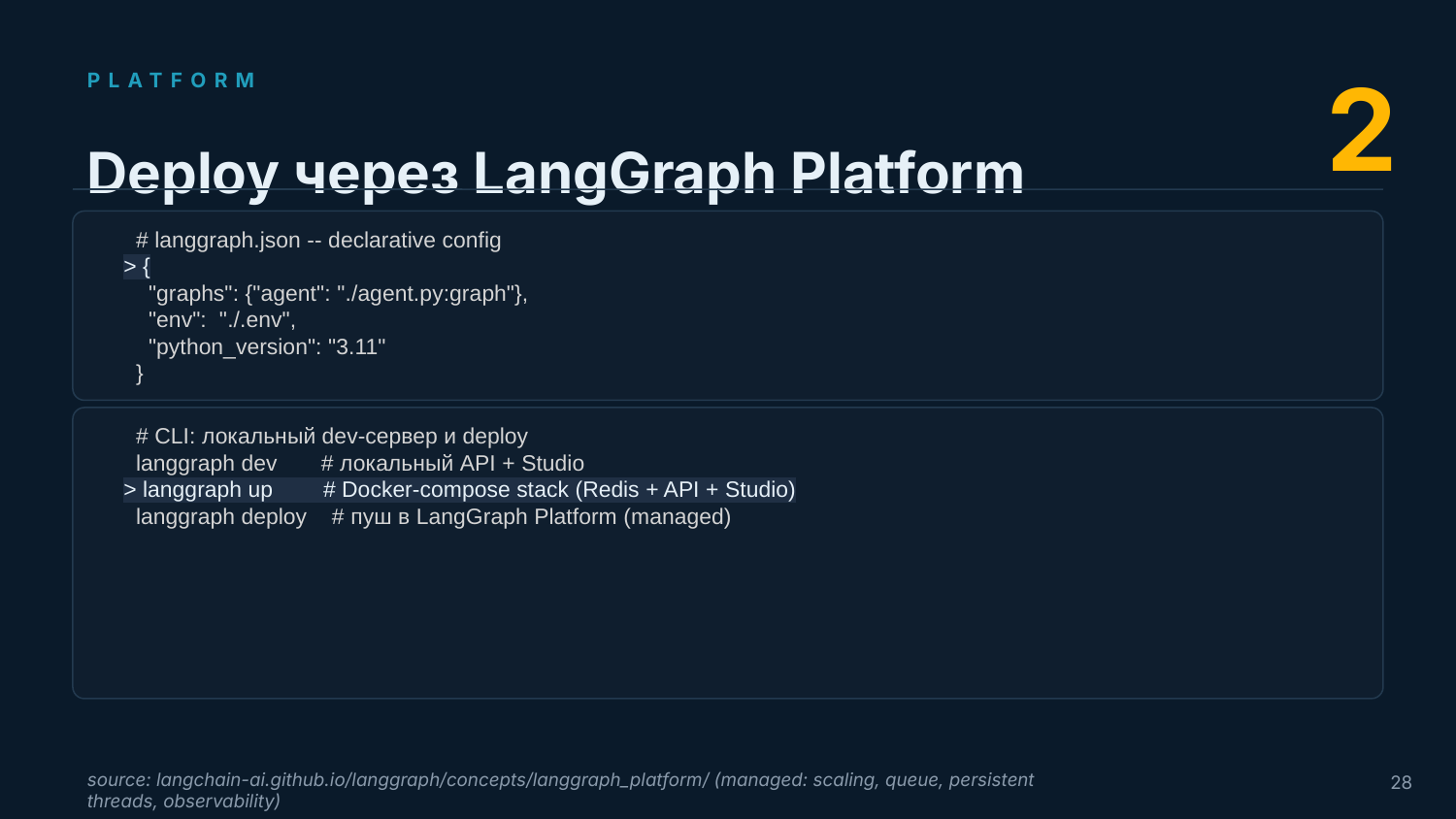

2
PLATFORM
Deploy через LangGraph Platform

  # langgraph.json -- declarative config
> {
    "graphs": {"agent": "./agent.py:graph"},
    "env":  "./.env",
    "python_version": "3.11"
  }

  # CLI: локальный dev-сервер и deploy
  langgraph dev       # локальный API + Studio
> langgraph up        # Docker-compose stack (Redis + API + Studio)
  langgraph deploy    # пуш в LangGraph Platform (managed)

28
source: langchain-ai.github.io/langgraph/concepts/langgraph_platform/ (managed: scaling, queue, persistent threads, observability)